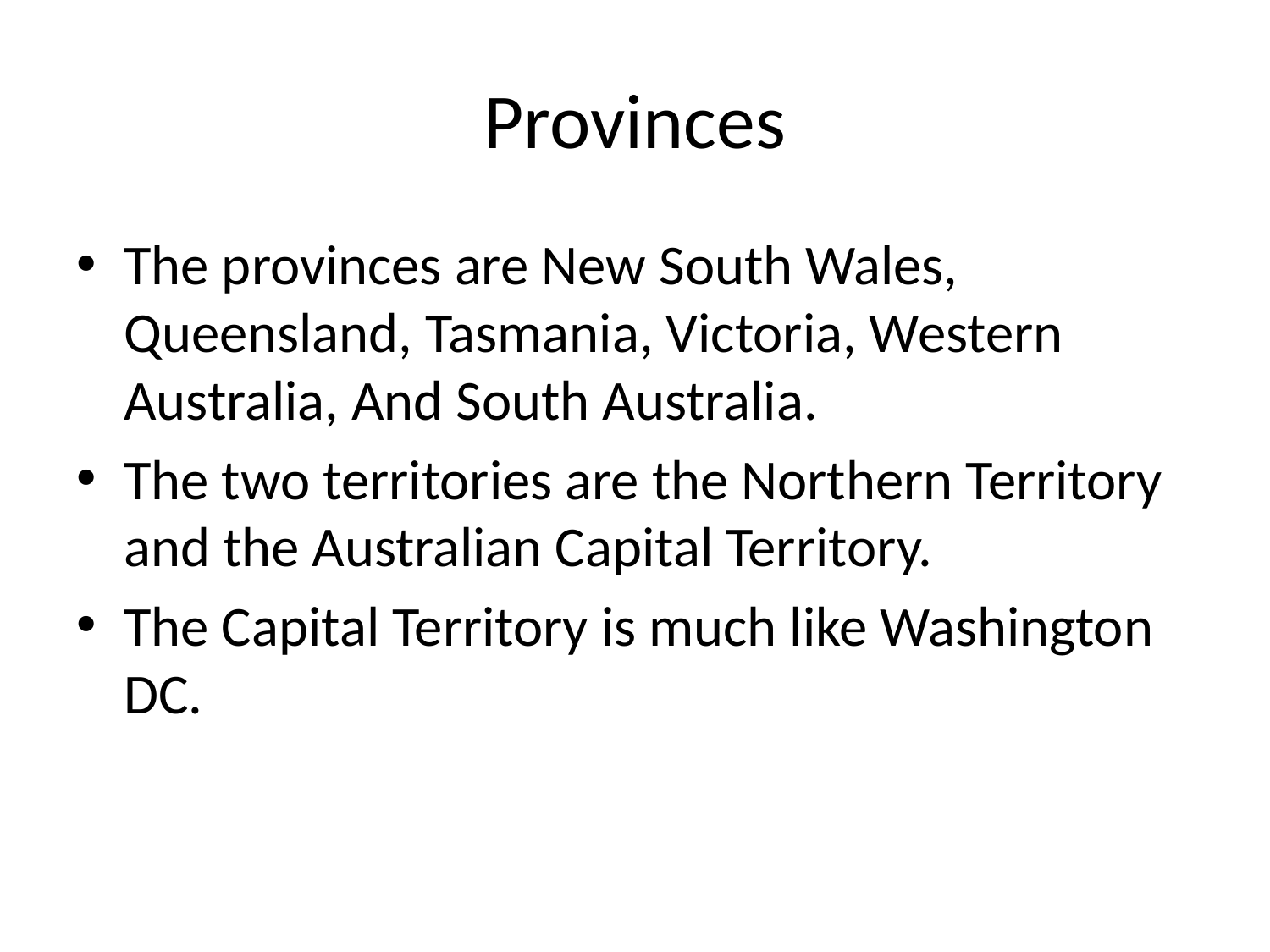

# Provinces
The provinces are New South Wales, Queensland, Tasmania, Victoria, Western Australia, And South Australia.
The two territories are the Northern Territory and the Australian Capital Territory.
The Capital Territory is much like Washington DC.